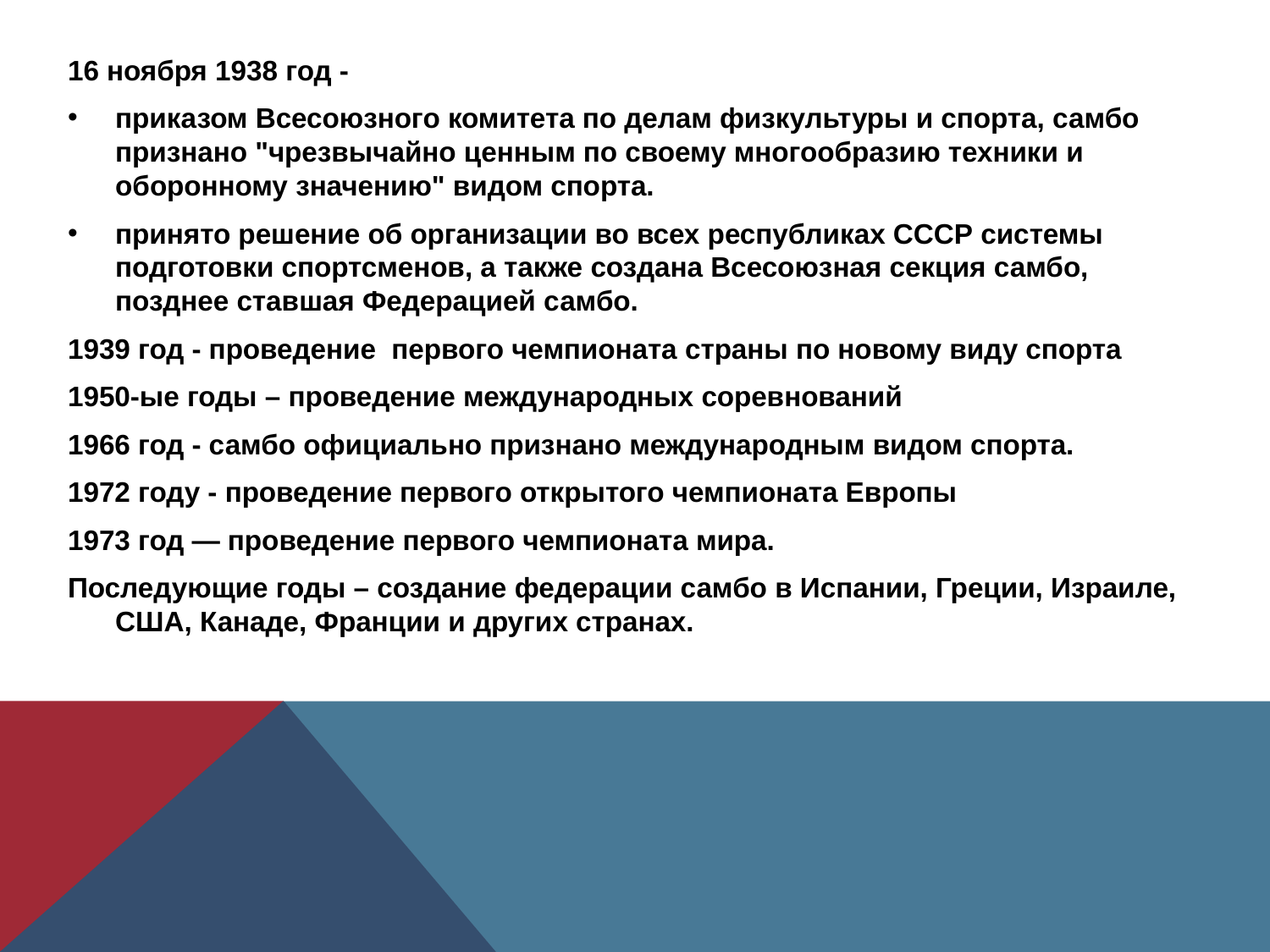

16 ноября 1938 год -
приказом Всесоюзного комитета по делам физкультуры и спорта, самбо признано "чрезвычайно ценным по своему многообразию техники и оборонному значению" видом спорта.
принято решение об организации во всех республиках СССР системы подготовки спортсменов, а также создана Всесоюзная секция самбо, позднее ставшая Федерацией самбо.
1939 год - проведение  первого чемпионата страны по новому виду спорта
1950-ые годы – проведение международных соревнований
1966 год - самбо официально признано международным видом спорта.
1972 году - проведение первого открытого чемпионата Европы
1973 год — проведение первого чемпионата мира.
Последующие годы – создание федерации самбо в Испании, Греции, Израиле, США, Канаде, Франции и других странах.